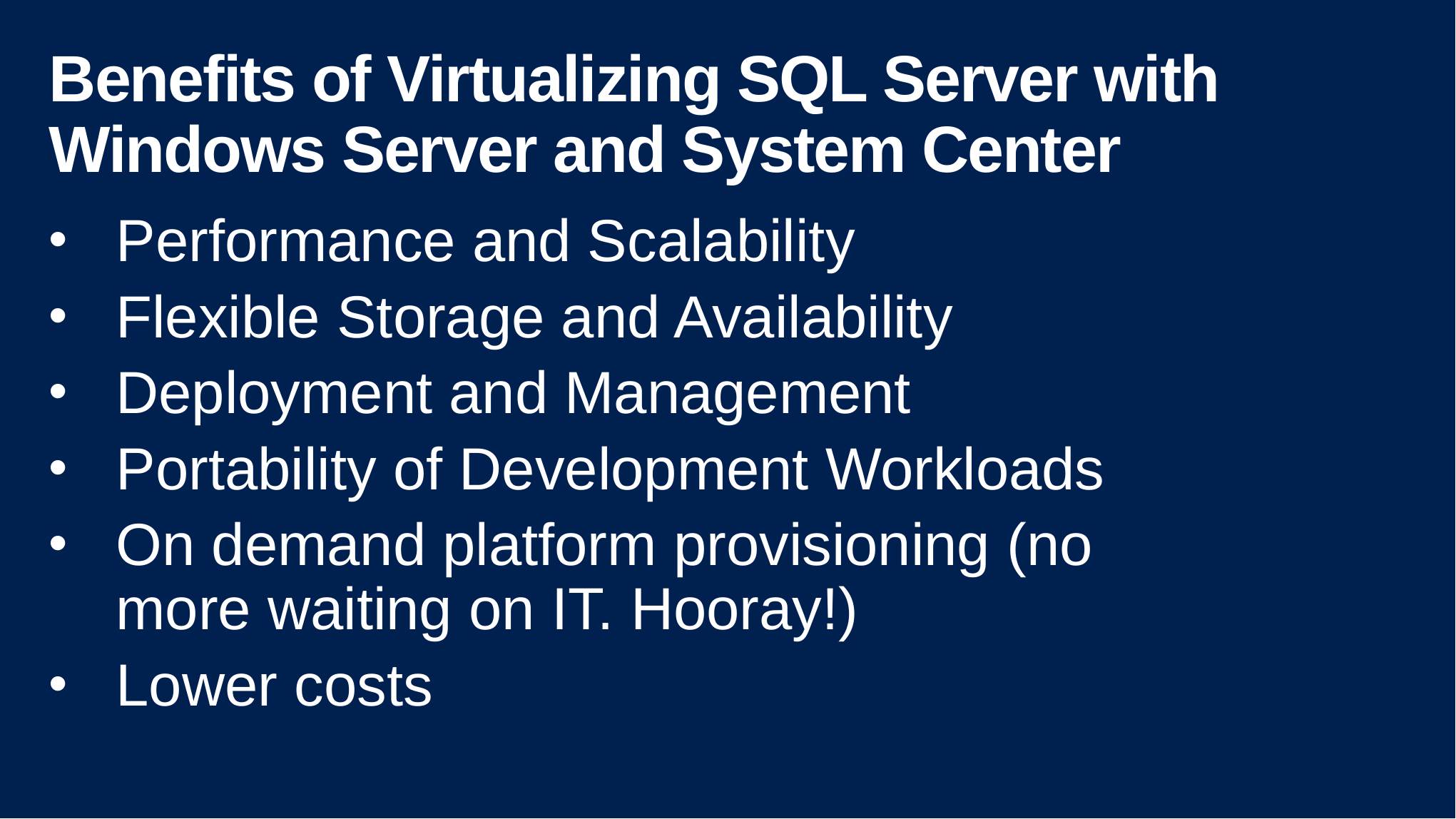

# Benefits of Virtualizing SQL Server with Windows Server and System Center
Performance and Scalability
Flexible Storage and Availability
Deployment and Management
Portability of Development Workloads
On demand platform provisioning (no more waiting on IT. Hooray!)
Lower costs